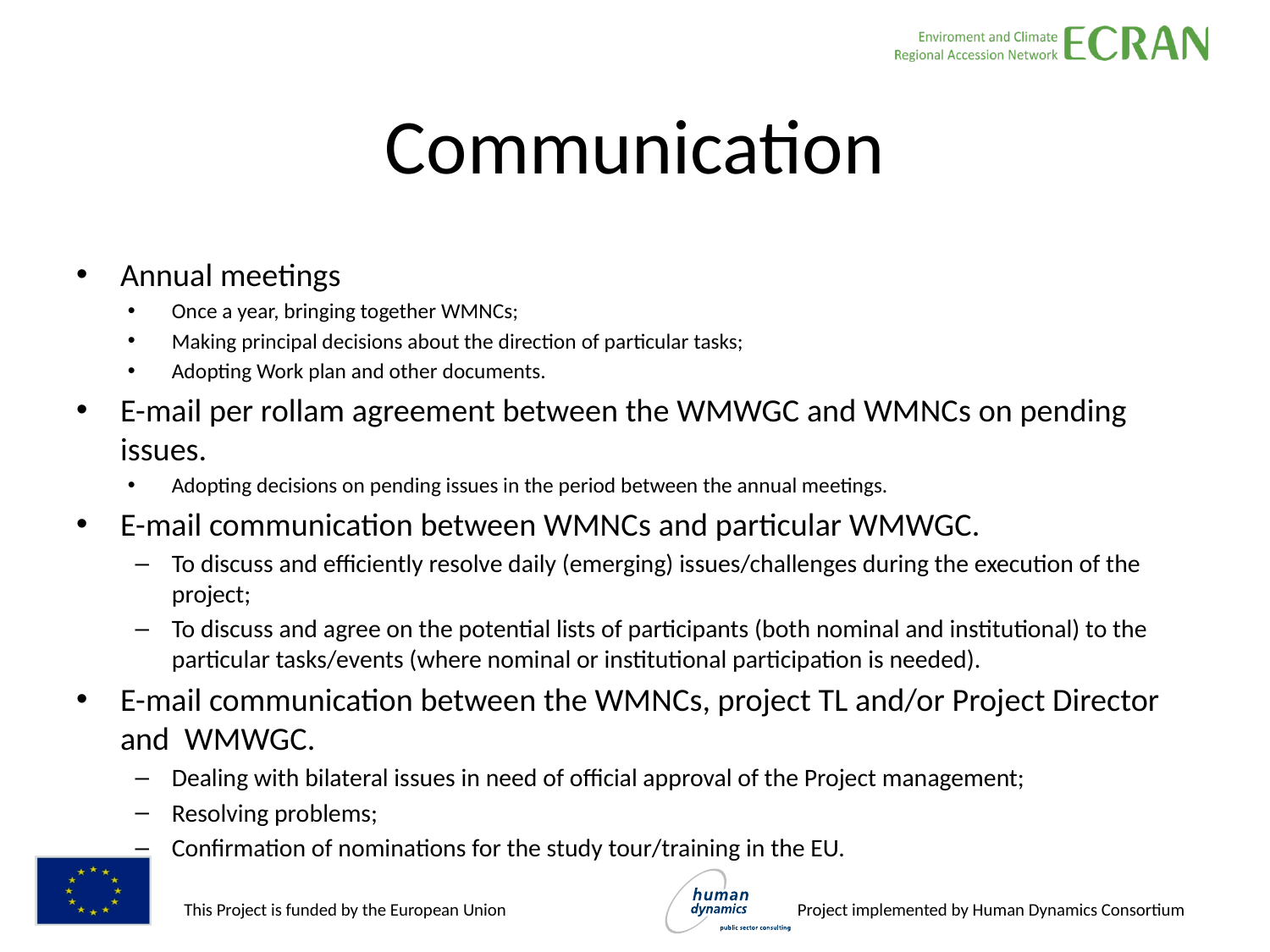

# Communication
Annual meetings
Once a year, bringing together WMNCs;
Making principal decisions about the direction of particular tasks;
Adopting Work plan and other documents.
E-mail per rollam agreement between the WMWGC and WMNCs on pending issues.
Adopting decisions on pending issues in the period between the annual meetings.
E-mail communication between WMNCs and particular WMWGC.
To discuss and efficiently resolve daily (emerging) issues/challenges during the execution of the project;
To discuss and agree on the potential lists of participants (both nominal and institutional) to the particular tasks/events (where nominal or institutional participation is needed).
E-mail communication between the WMNCs, project TL and/or Project Director and  WMWGC.
Dealing with bilateral issues in need of official approval of the Project management;
Resolving problems;
Confirmation of nominations for the study tour/training in the EU.